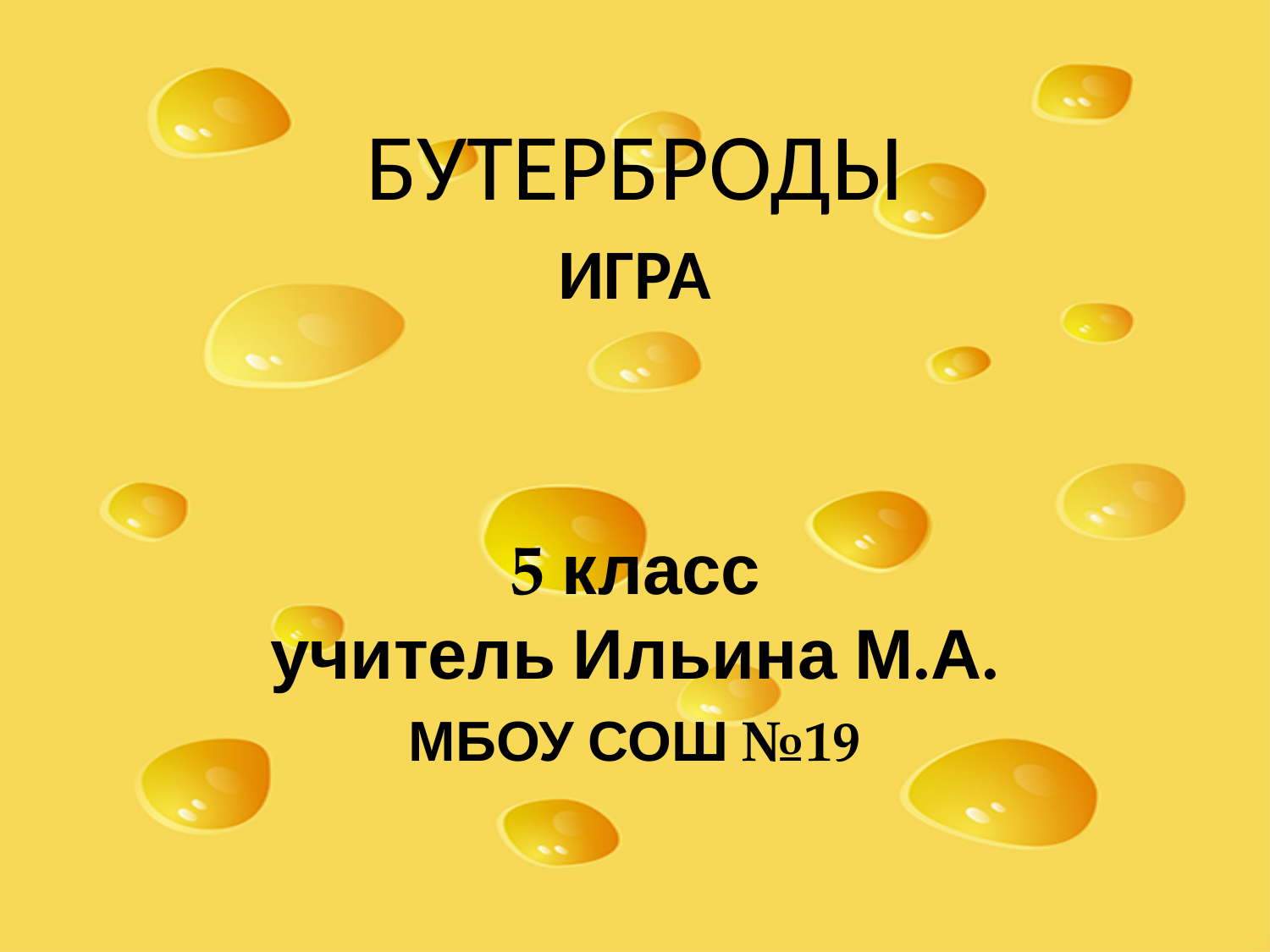

# БУТЕРБРОДЫ
ИГРА

5 класс
учитель Ильина М.А.
МБОУ СОШ №19